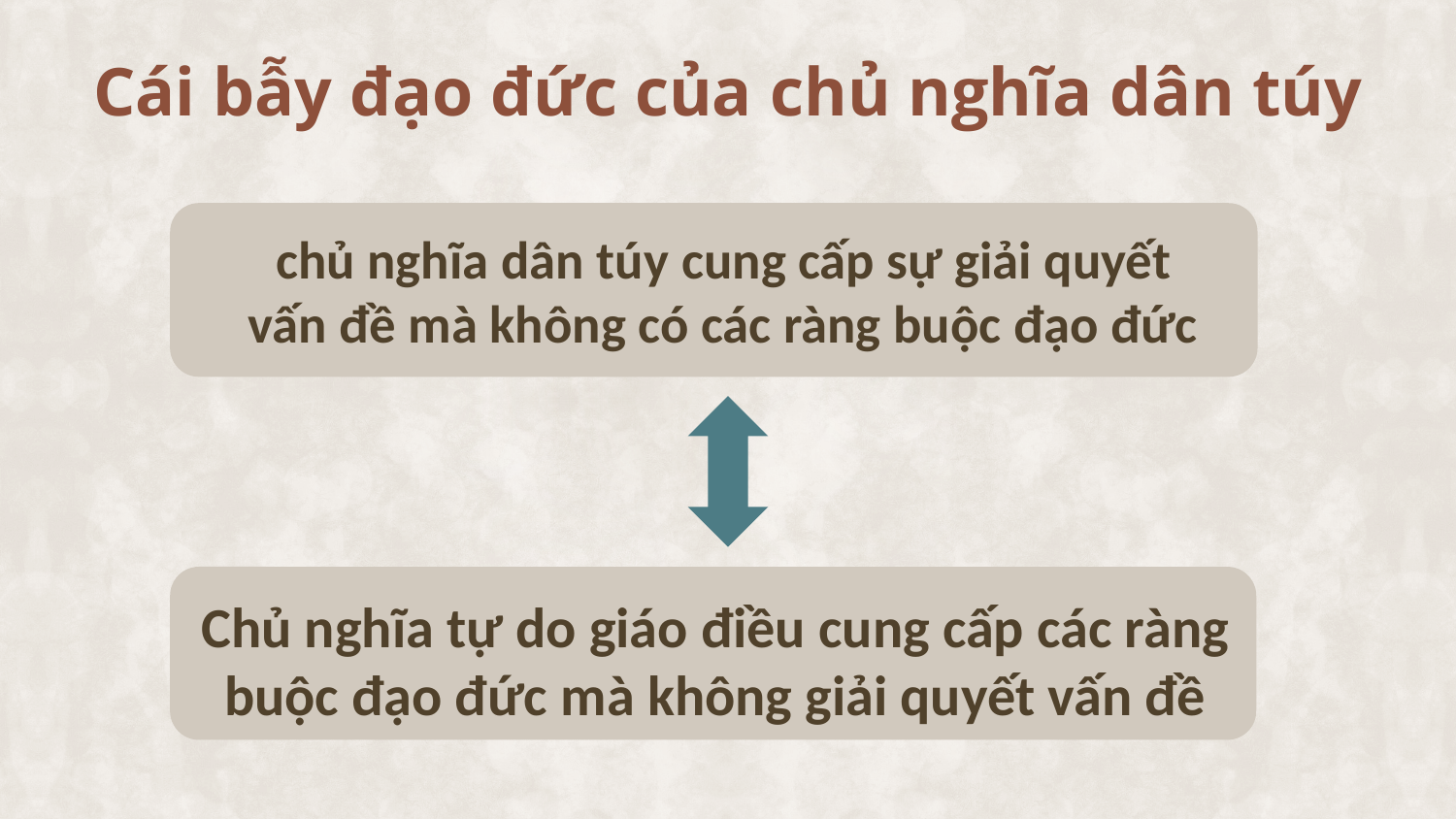

Cái bẫy đạo đức của chủ nghĩa dân túy

chủ nghĩa dân túy cung cấp sự giải quyết vấn đề mà không có các ràng buộc đạo đức

Chủ nghĩa tự do giáo điều cung cấp các ràng buộc đạo đức mà không giải quyết vấn đề